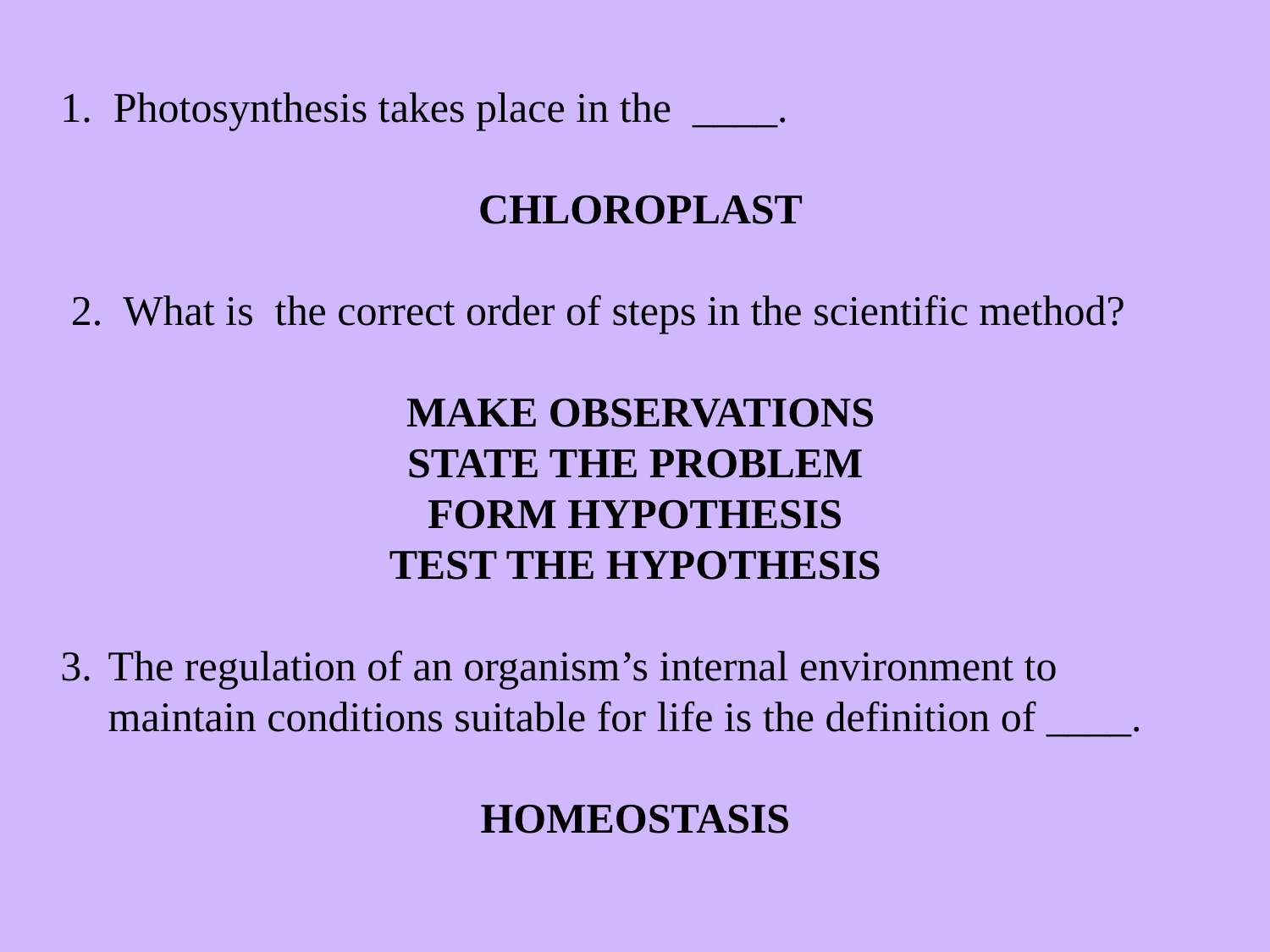

1.  Photosynthesis takes place in the  ____.

 CHLOROPLAST

 2.  What is  the correct order of steps in the scientific method?

 MAKE OBSERVATIONS
STATE THE PROBLEM
FORM HYPOTHESIS
TEST THE HYPOTHESIS

The regulation of an organism’s internal environment to maintain conditions suitable for life is the definition of ____.

HOMEOSTASIS